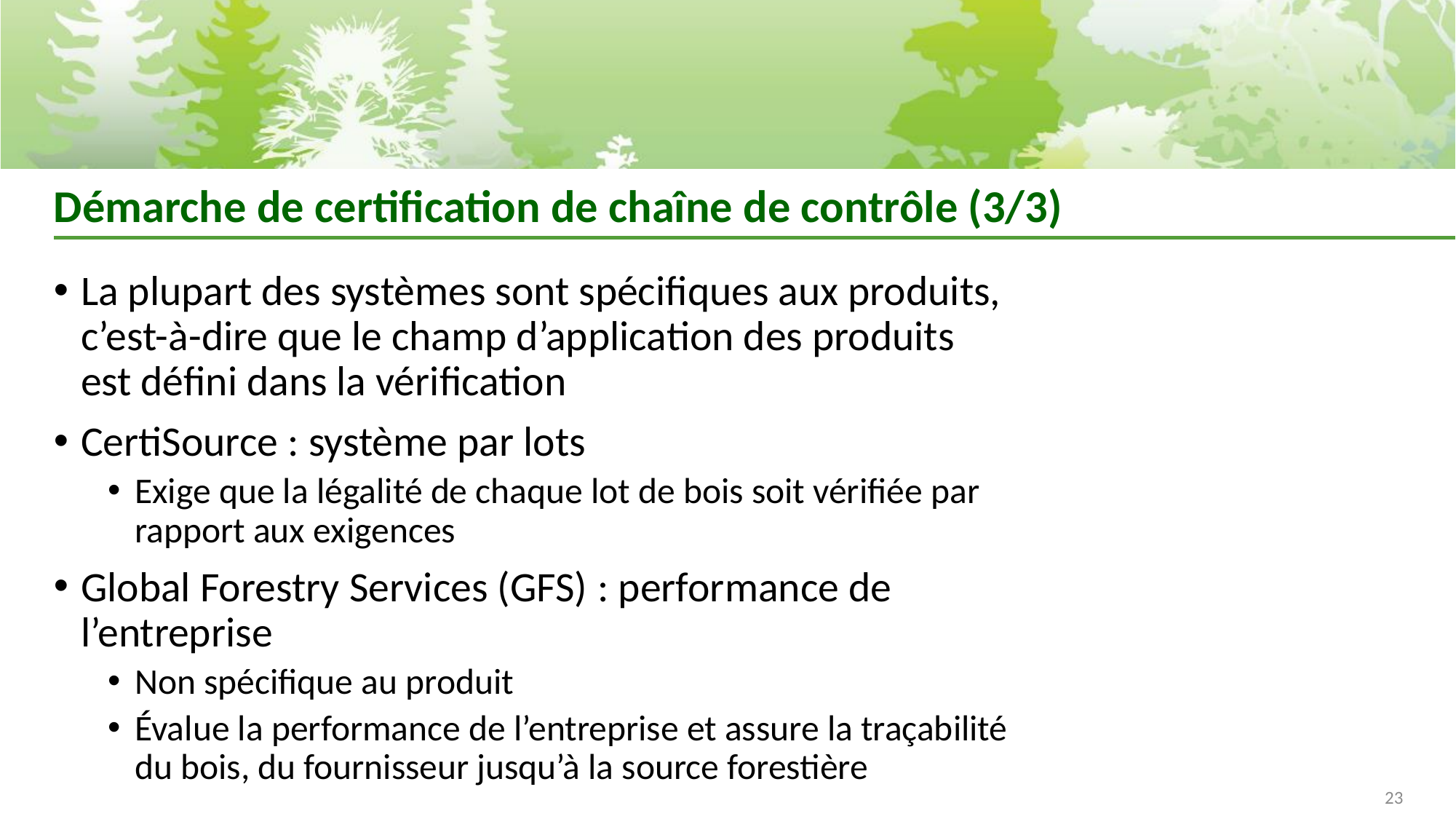

# Démarche de certification de chaîne de contrôle (3/3)
La plupart des systèmes sont spécifiques aux produits, c’est-à-dire que le champ d’application des produits est défini dans la vérification
CertiSource : système par lots
Exige que la légalité de chaque lot de bois soit vérifiée par rapport aux exigences
Global Forestry Services (GFS) : performance de l’entreprise
Non spécifique au produit
Évalue la performance de l’entreprise et assure la traçabilité du bois, du fournisseur jusqu’à la source forestière
23